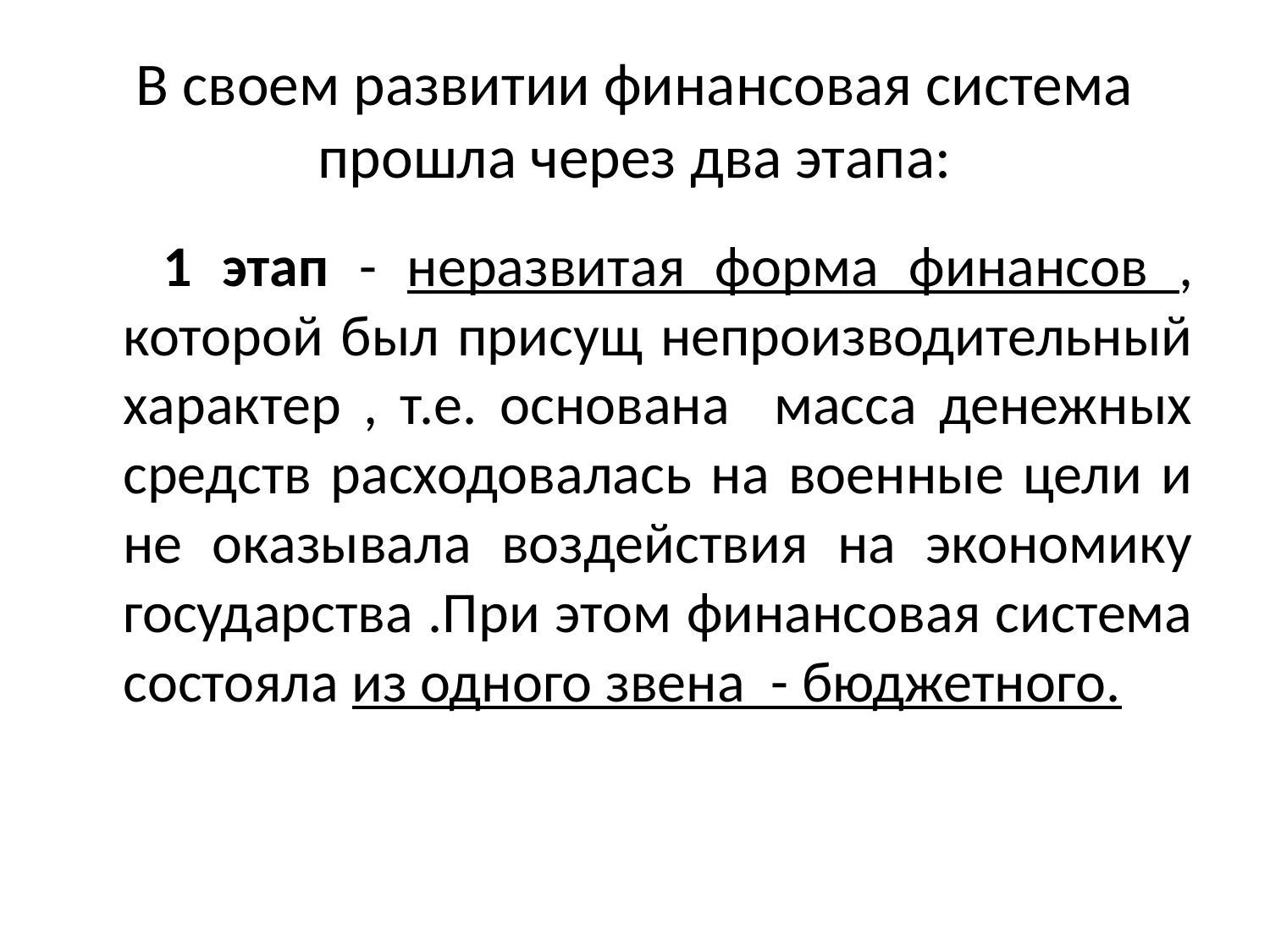

# В своем развитии финансовая система прошла через два этапа:
   1 этап - неразвитая форма финансов , которой был присущ непроизводительный характер , т.е. основана  масса денежных средств расходовалась на военные цели и не оказывала воздействия на экономику государства .При этом финансовая система состояла из одного звена  - бюджетного.